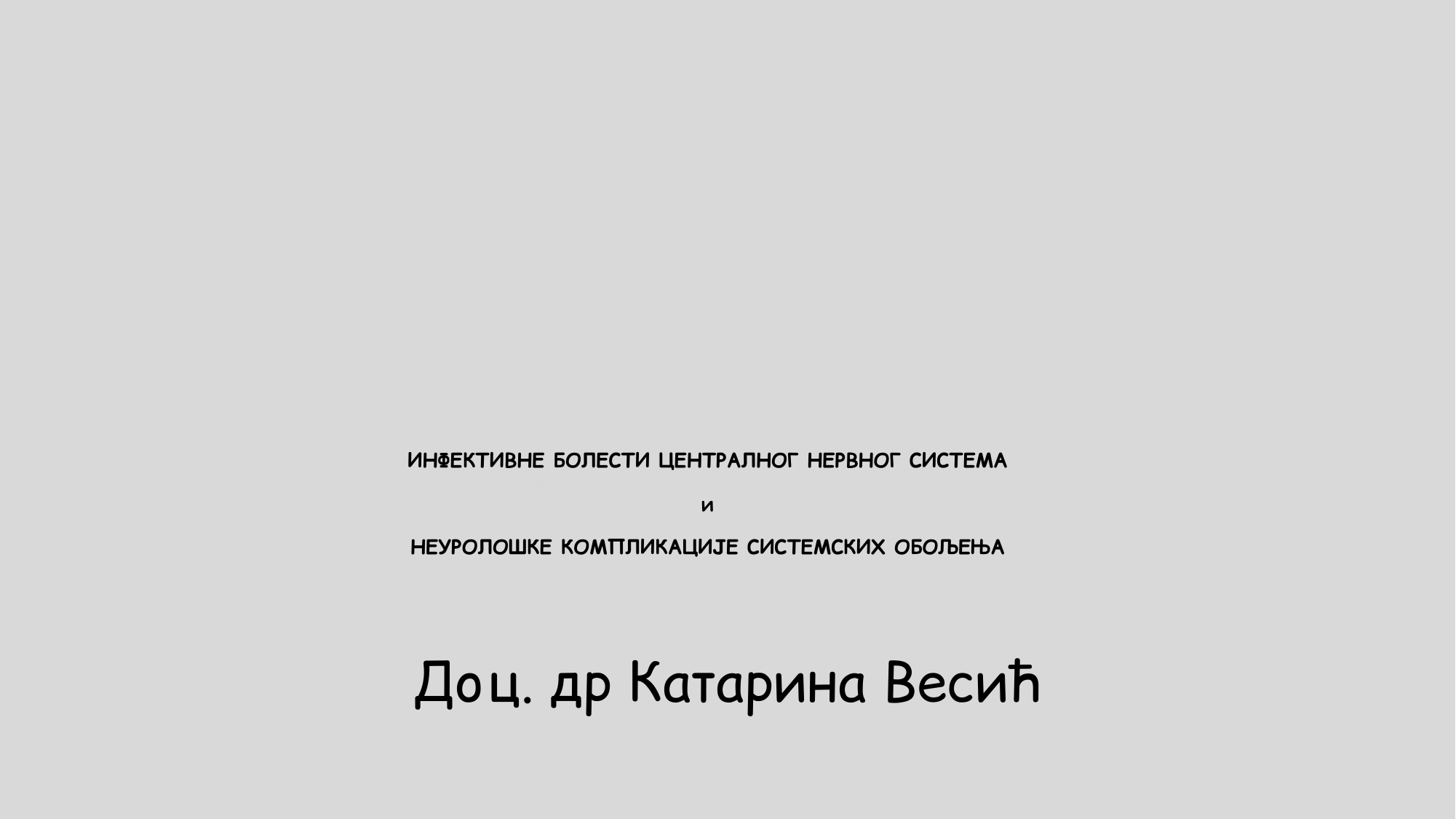

# ИНФЕКТИВНЕ БОЛЕСТИ ЦЕНТРАЛНОГ НЕРВНОГ СИСТЕМА и НЕУРОЛОШКЕ КОМПЛИКАЦИЈЕ СИСТЕМСКИХ ОБОЉЕЊА
Доц. др Катарина Весић